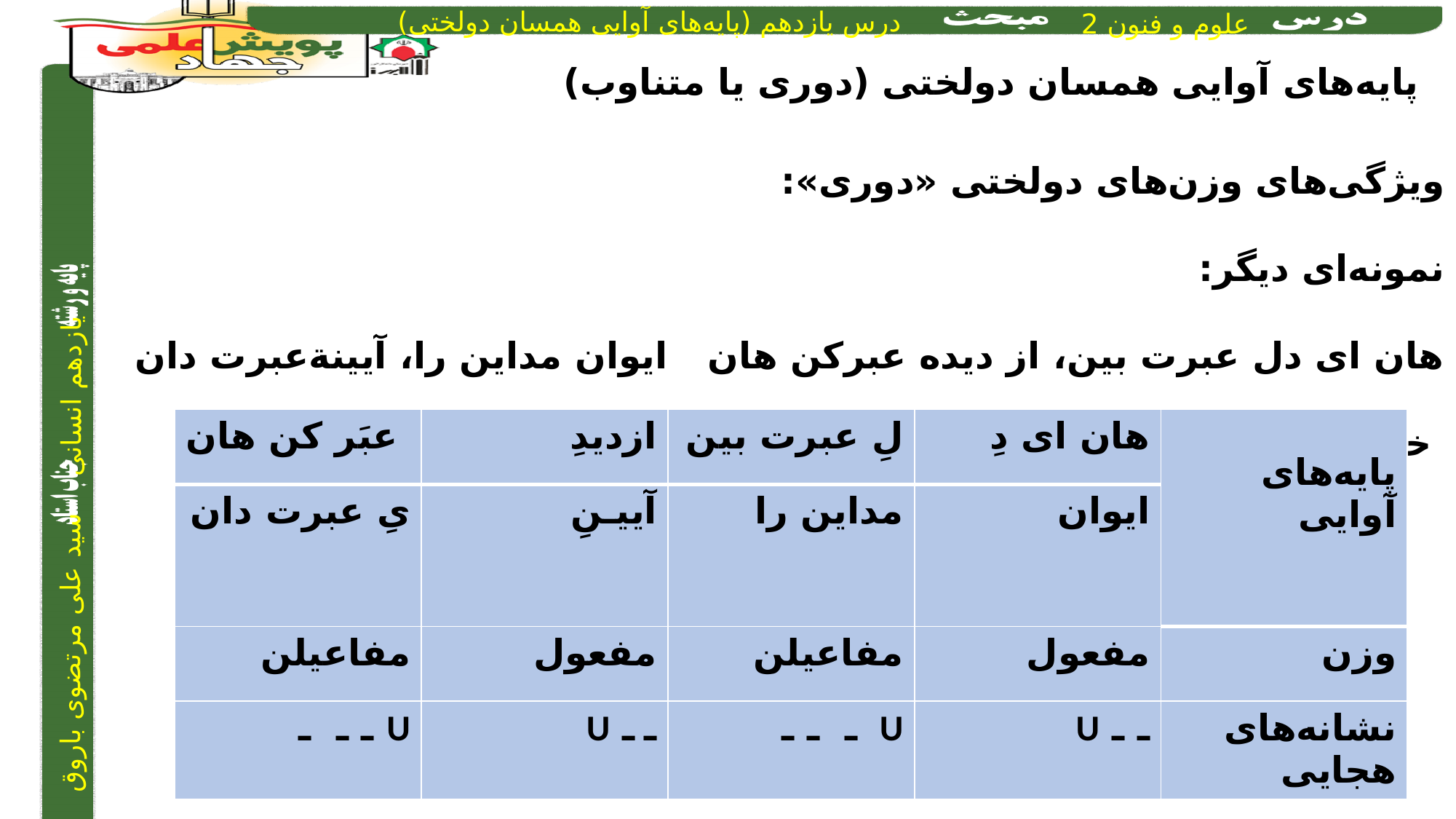

پایه‌های آوایی همسان دولختی (دوری یا متناوب)
ویژگی‌های وزن‌های دولختی «دوری»:
نمونه‌ای دیگر:
هان ای دل عبرت بین، از دیده عبرکن هان		 ایوان مداین را، آیینةعبرت دان		 خاقانی

برش دوم
| عبَر کن هان | ازدیدِ | لِ عبرت بین | هان ای دِ | پایه‌های آوایی |
| --- | --- | --- | --- | --- |
| یِ عبرت دان | آییـنِ | مداین را | ایوان |  |
| مفاعیلن | مفعول | مفاعیلن | مفعول | وزن |
| U ـ ـ ـ | ـ ـ U | U ـ ـ ـ | ـ ـ U | نشانه‌های هجایی |